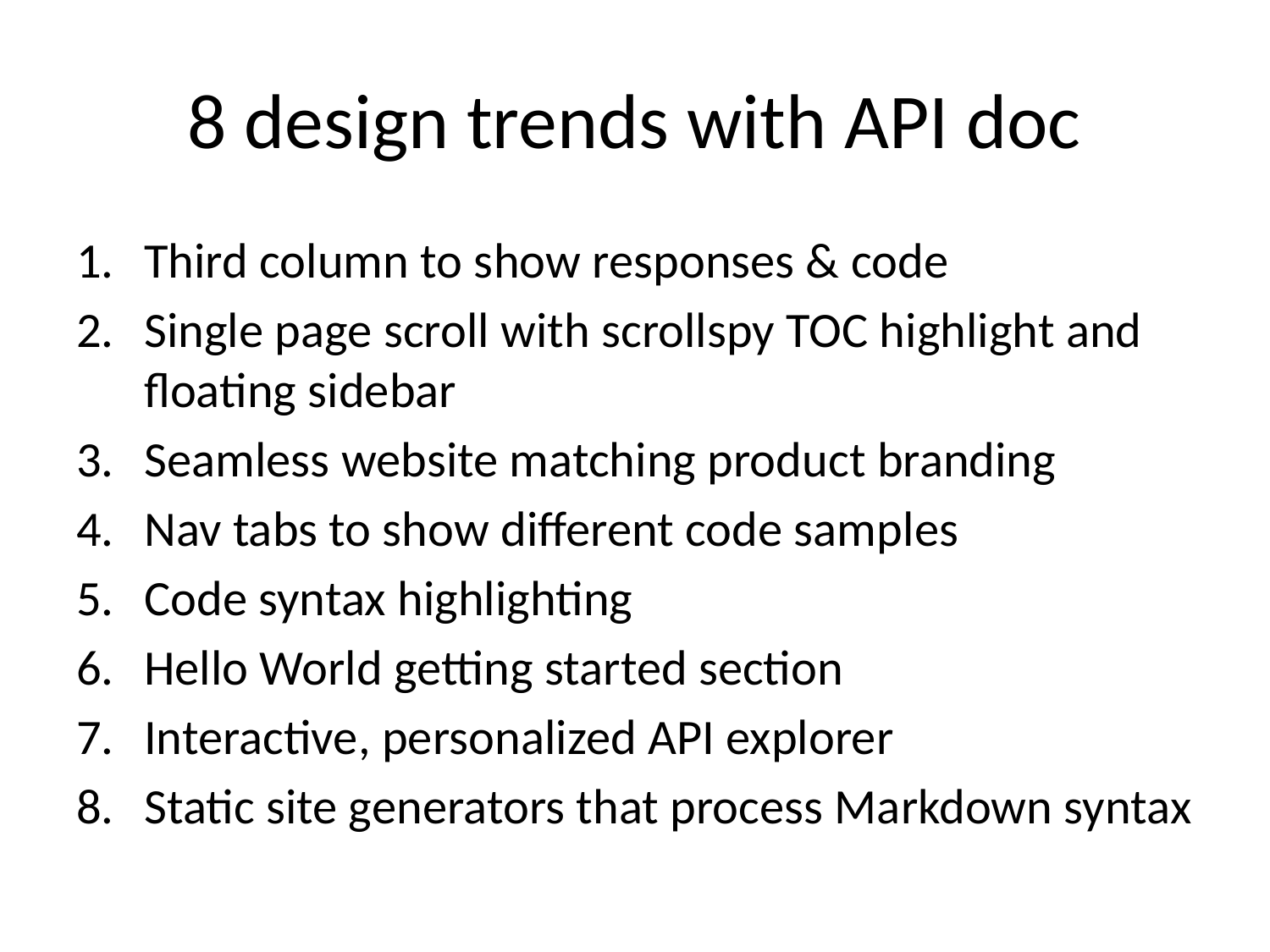

# 8 design trends with API doc
Third column to show responses & code
Single page scroll with scrollspy TOC highlight and floating sidebar
Seamless website matching product branding
Nav tabs to show different code samples
Code syntax highlighting
Hello World getting started section
Interactive, personalized API explorer
Static site generators that process Markdown syntax